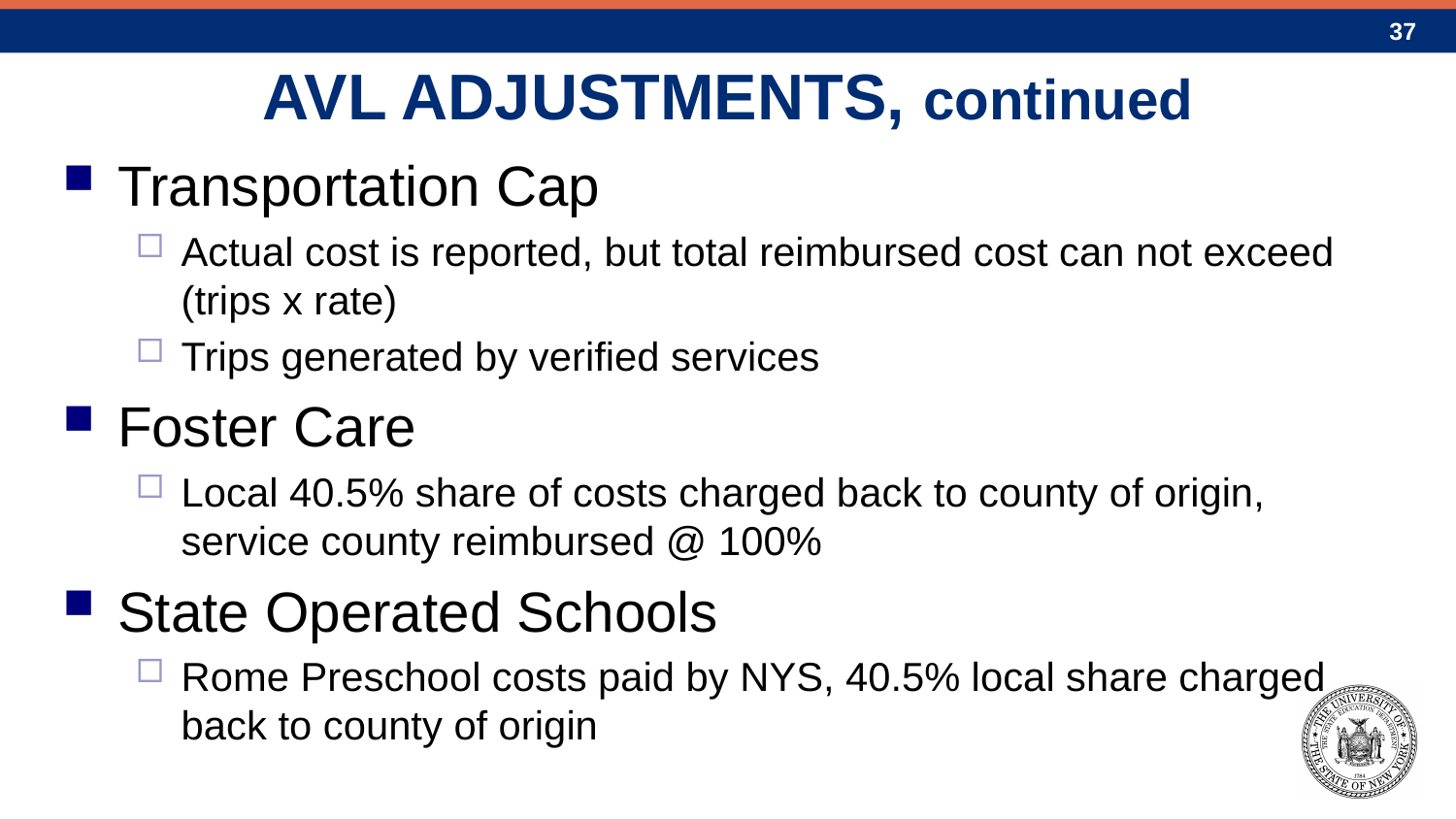

# AVL ADJUSTMENTS, continued
Transportation Cap
Actual cost is reported, but total reimbursed cost can not exceed (trips x rate)
Trips generated by verified services
Foster Care
Local 40.5% share of costs charged back to county of origin, service county reimbursed @ 100%
State Operated Schools
Rome Preschool costs paid by NYS, 40.5% local share charged back to county of origin